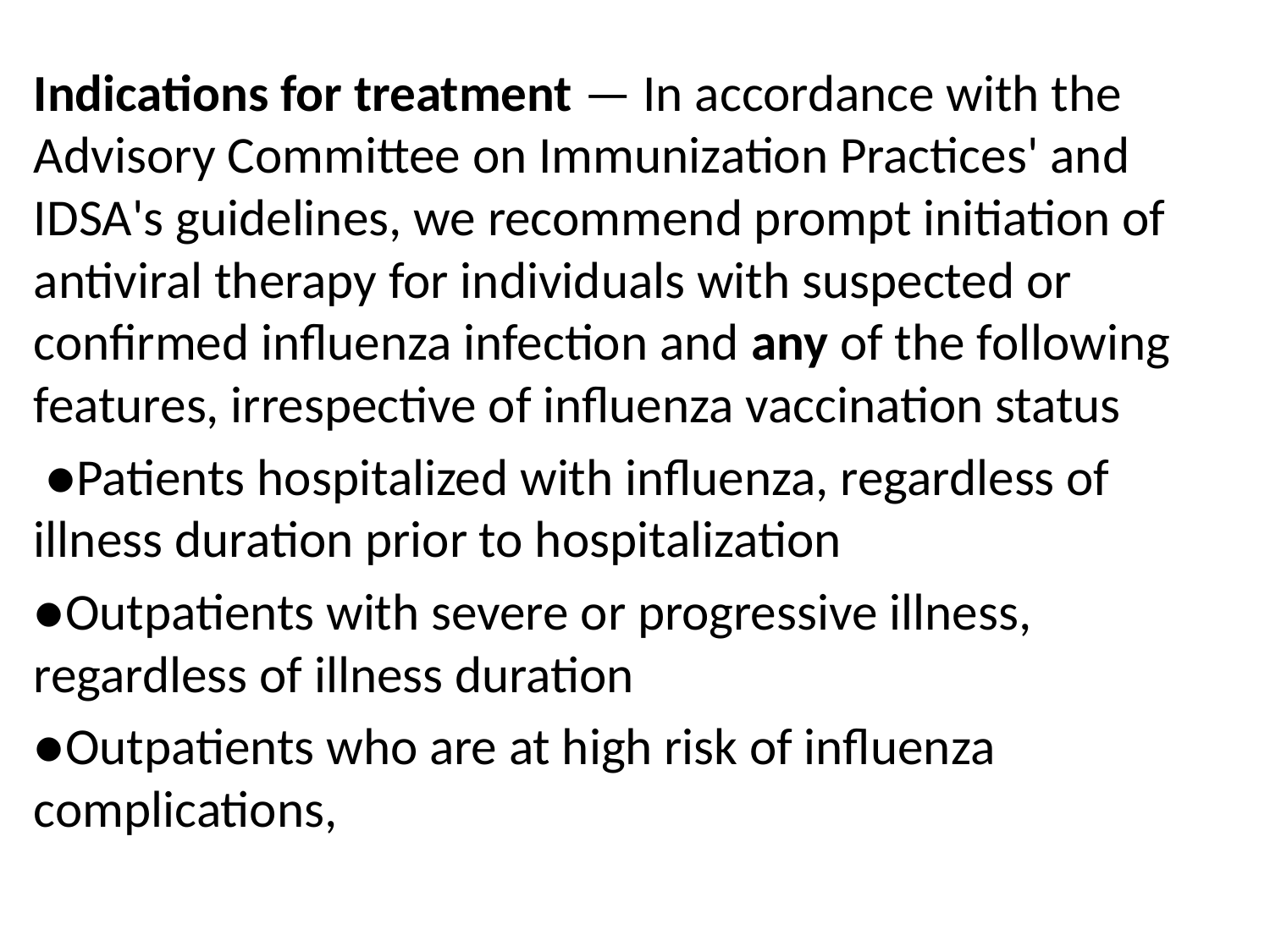

Indications for treatment — In accordance with the Advisory Committee on Immunization Practices' and IDSA's guidelines, we recommend prompt initiation of antiviral therapy for individuals with suspected or confirmed influenza infection and any of the following features, irrespective of influenza vaccination status
 ●Patients hospitalized with influenza, regardless of illness duration prior to hospitalization
●Outpatients with severe or progressive illness, regardless of illness duration
●Outpatients who are at high risk of influenza complications,